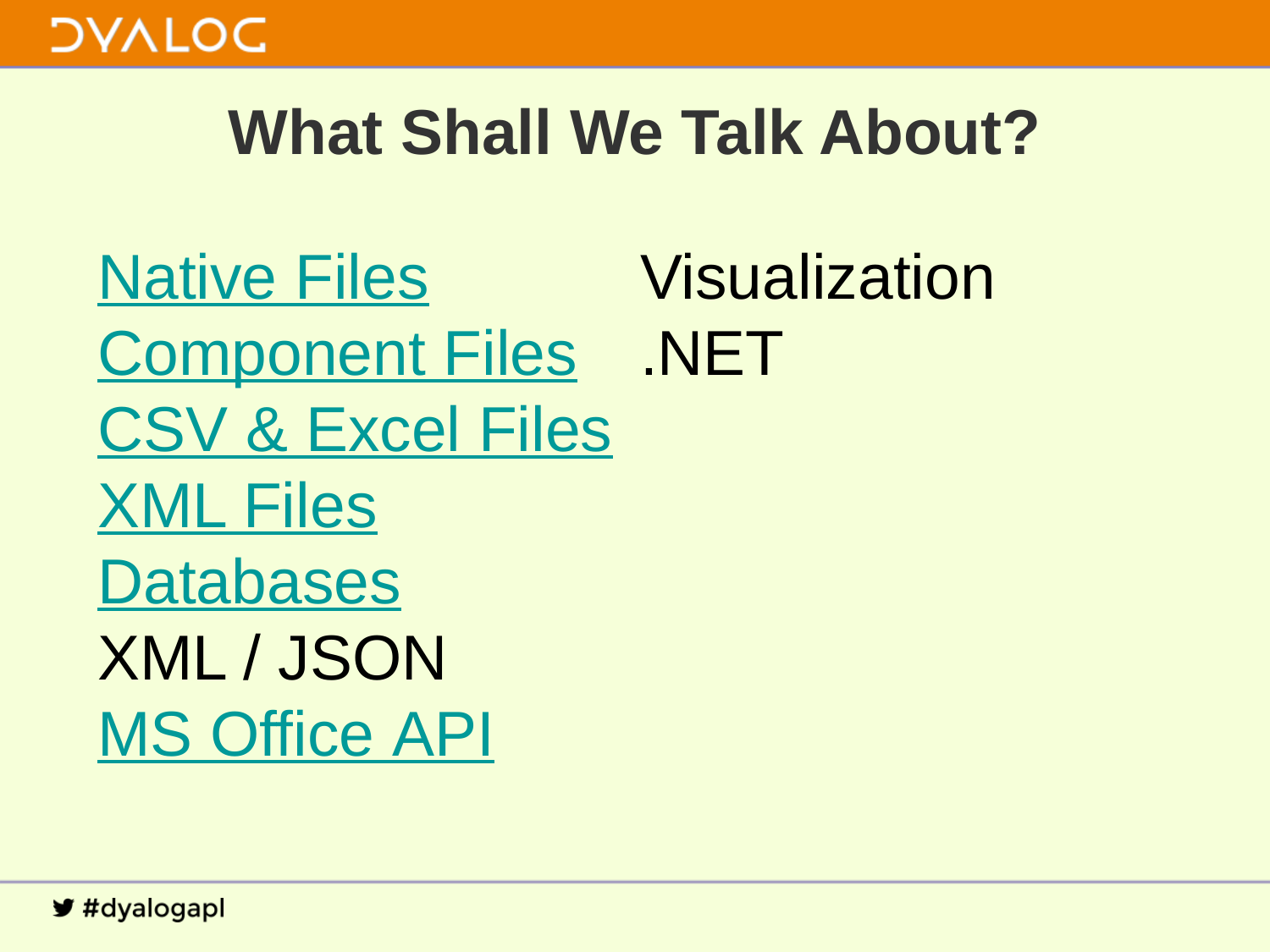

# What Shall We Talk About?
Native Files
Component Files
CSV & Excel Files
XML Files
Databases
XML / JSON
MS Office API
Visualization
.NET